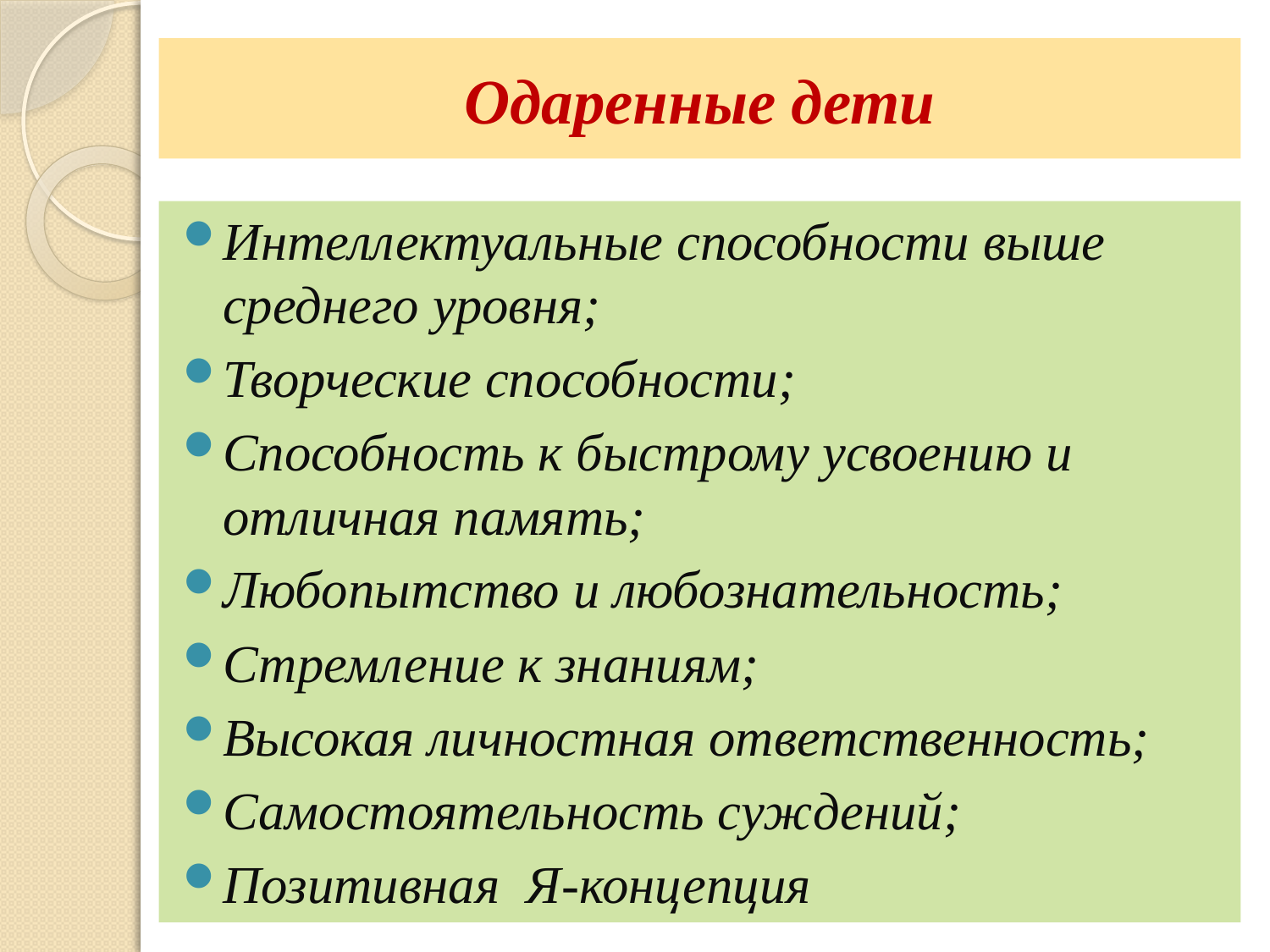

# Одаренные дети
Интеллектуальные способности выше среднего уровня;
Творческие способности;
Способность к быстрому усвоению и отличная память;
Любопытство и любознательность;
Стремление к знаниям;
Высокая личностная ответственность;
Самостоятельность суждений;
Позитивная  Я-концепция